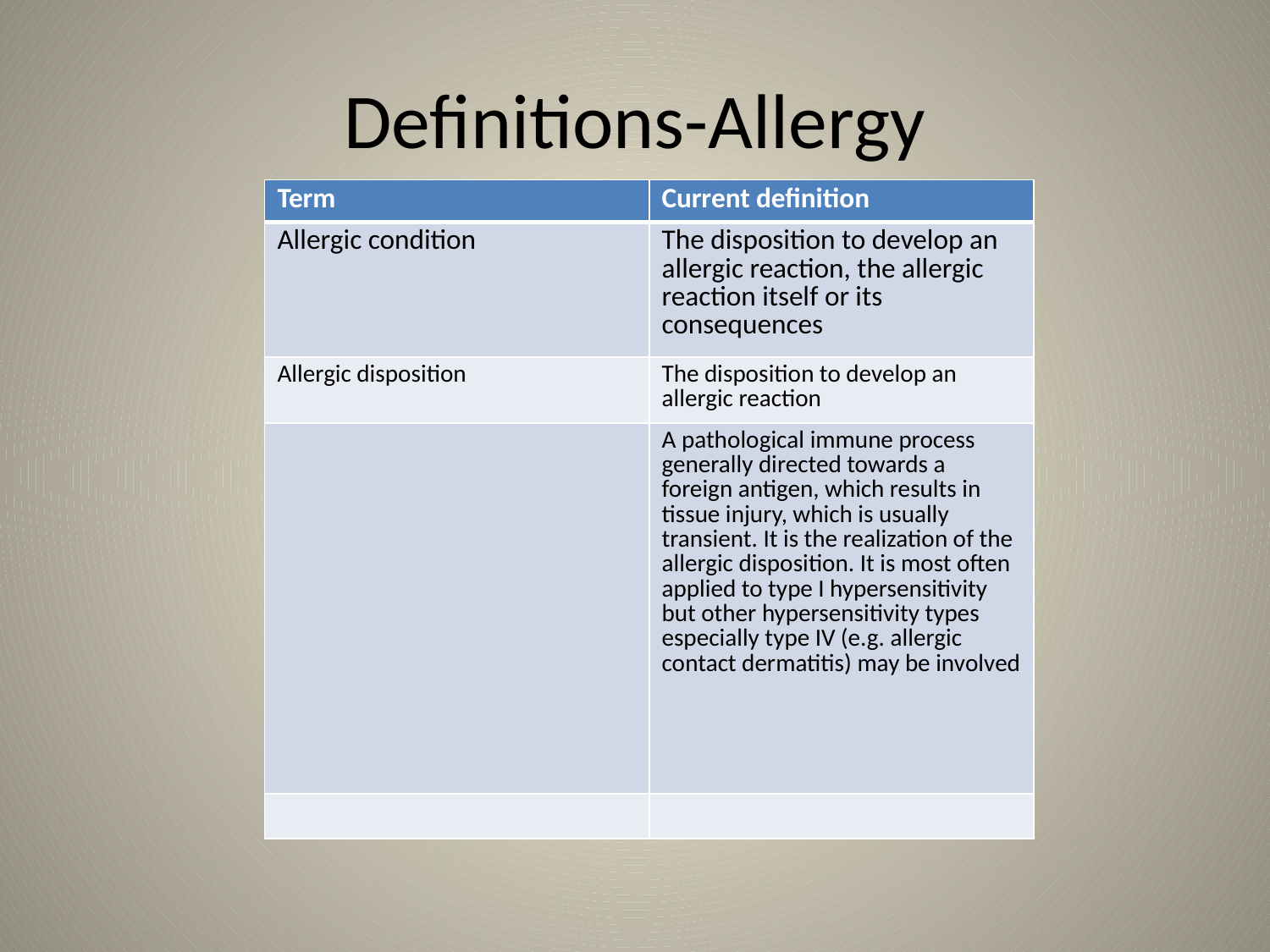

# Definitions-Allergy
| Term | Current definition |
| --- | --- |
| Allergic condition | The disposition to develop an allergic reaction, the allergic reaction itself or its consequences |
| Allergic disposition | The disposition to develop an allergic reaction |
|  | A pathological immune process generally directed towards a foreign antigen, which results in tissue injury, which is usually transient. It is the realization of the allergic disposition. It is most often applied to type I hypersensitivity but other hypersensitivity types especially type IV (e.g. allergic contact dermatitis) may be involved |
|  |  |